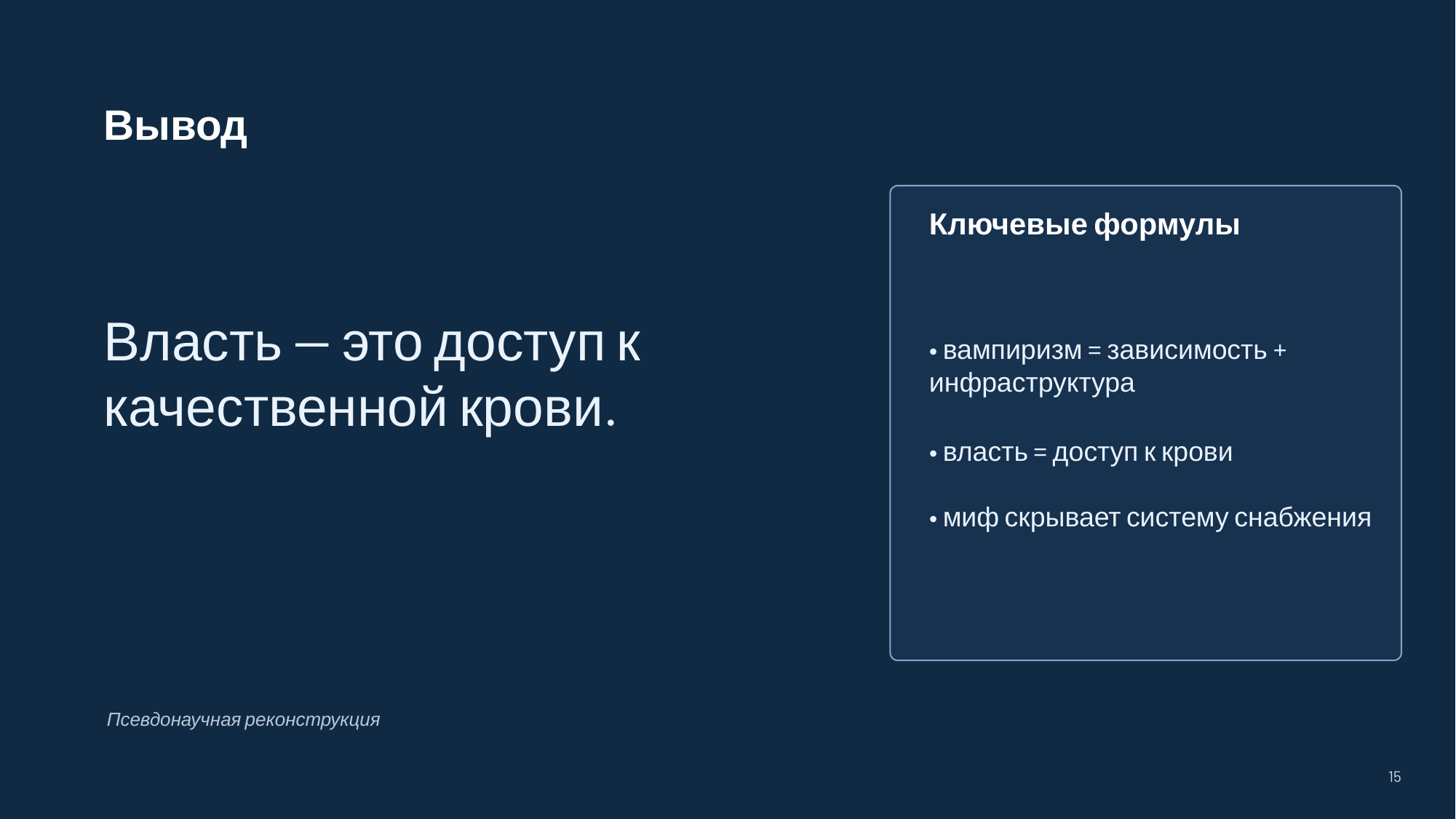

Вывод

Ключевые формулы
Власть — это доступ к качественной крови.
• вампиризм = зависимость + инфраструктура

• власть = доступ к крови

• миф скрывает систему снабжения
Псевдонаучная реконструкция
15